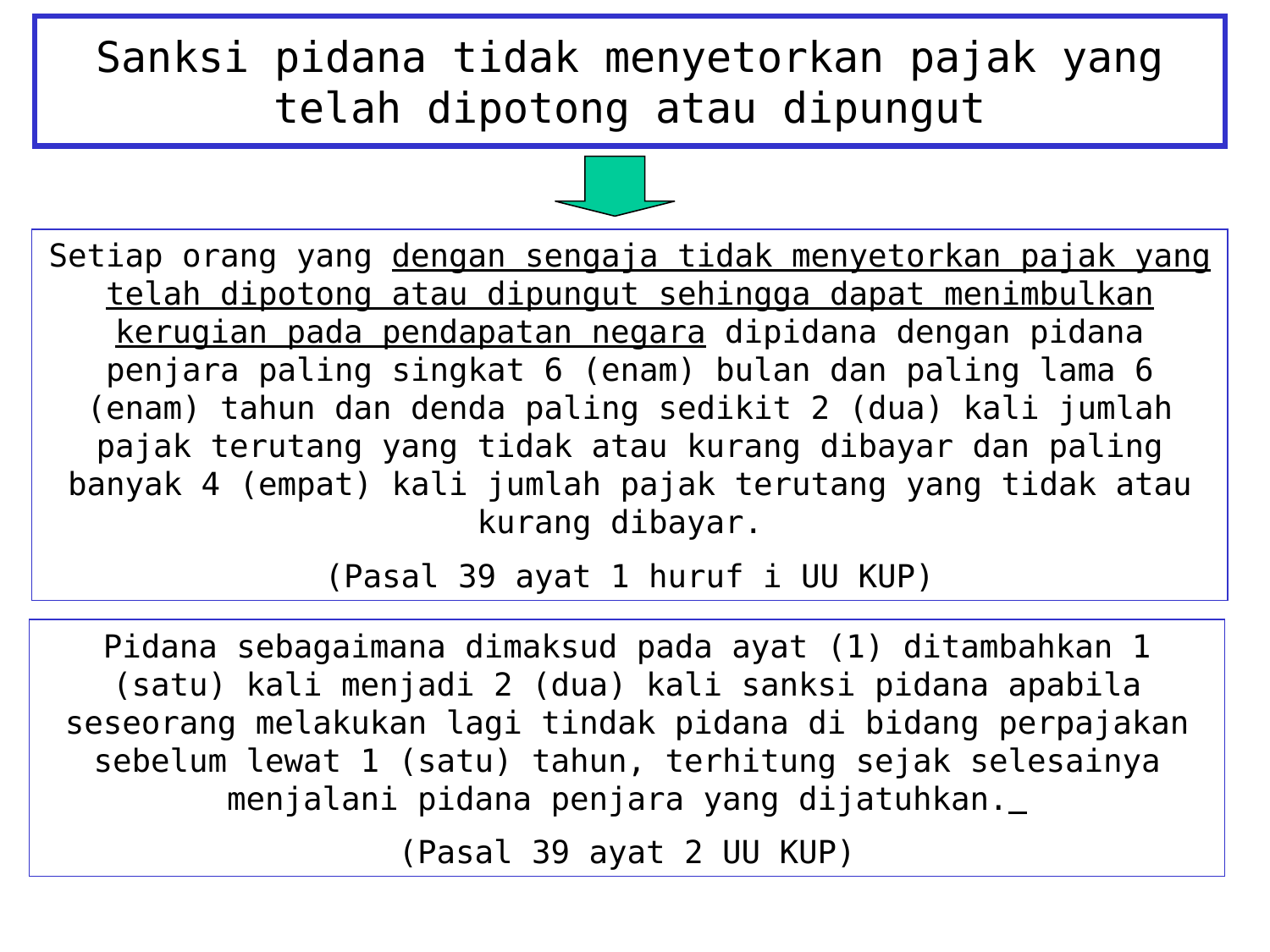

# Sanksi pidana tidak menyetorkan pajak yang telah dipotong atau dipungut

Setiap orang yang dengan sengaja tidak menyetorkan pajak yang telah dipotong atau dipungut sehingga dapat menimbulkan kerugian pada pendapatan negara dipidana dengan pidana penjara paling singkat 6 (enam) bulan dan paling lama 6 (enam) tahun dan denda paling sedikit 2 (dua) kali jumlah pajak terutang yang tidak atau kurang dibayar dan paling banyak 4 (empat) kali jumlah pajak terutang yang tidak atau kurang dibayar.
(Pasal 39 ayat 1 huruf i UU KUP)
Pidana sebagaimana dimaksud pada ayat (1) ditambahkan 1 (satu) kali menjadi 2 (dua) kali sanksi pidana apabila seseorang melakukan lagi tindak pidana di bidang perpajakan sebelum lewat 1 (satu) tahun, terhitung sejak selesainya menjalani pidana penjara yang dijatuhkan.
(Pasal 39 ayat 2 UU KUP)